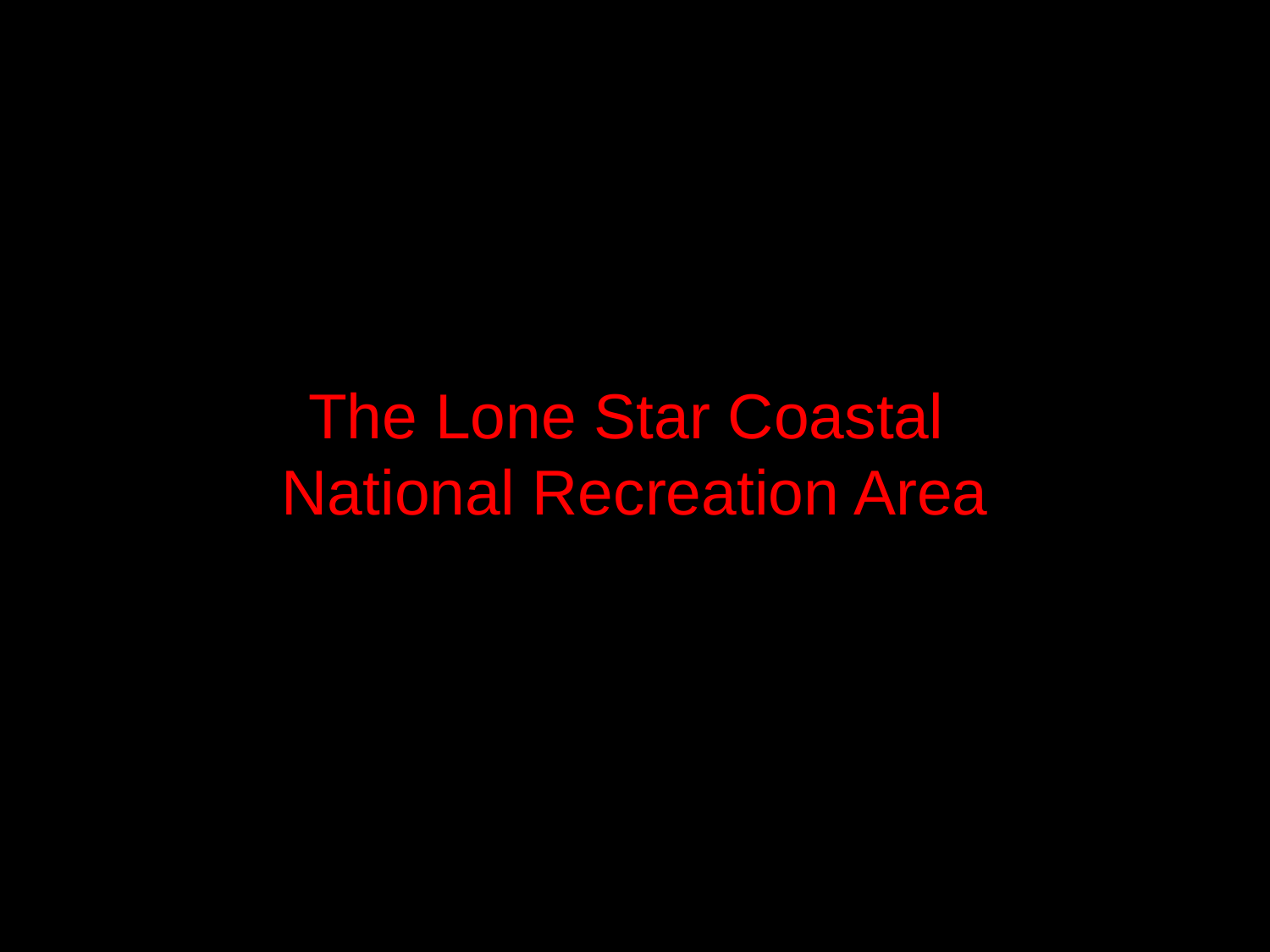

# The Lone Star Coastal National Recreation Area